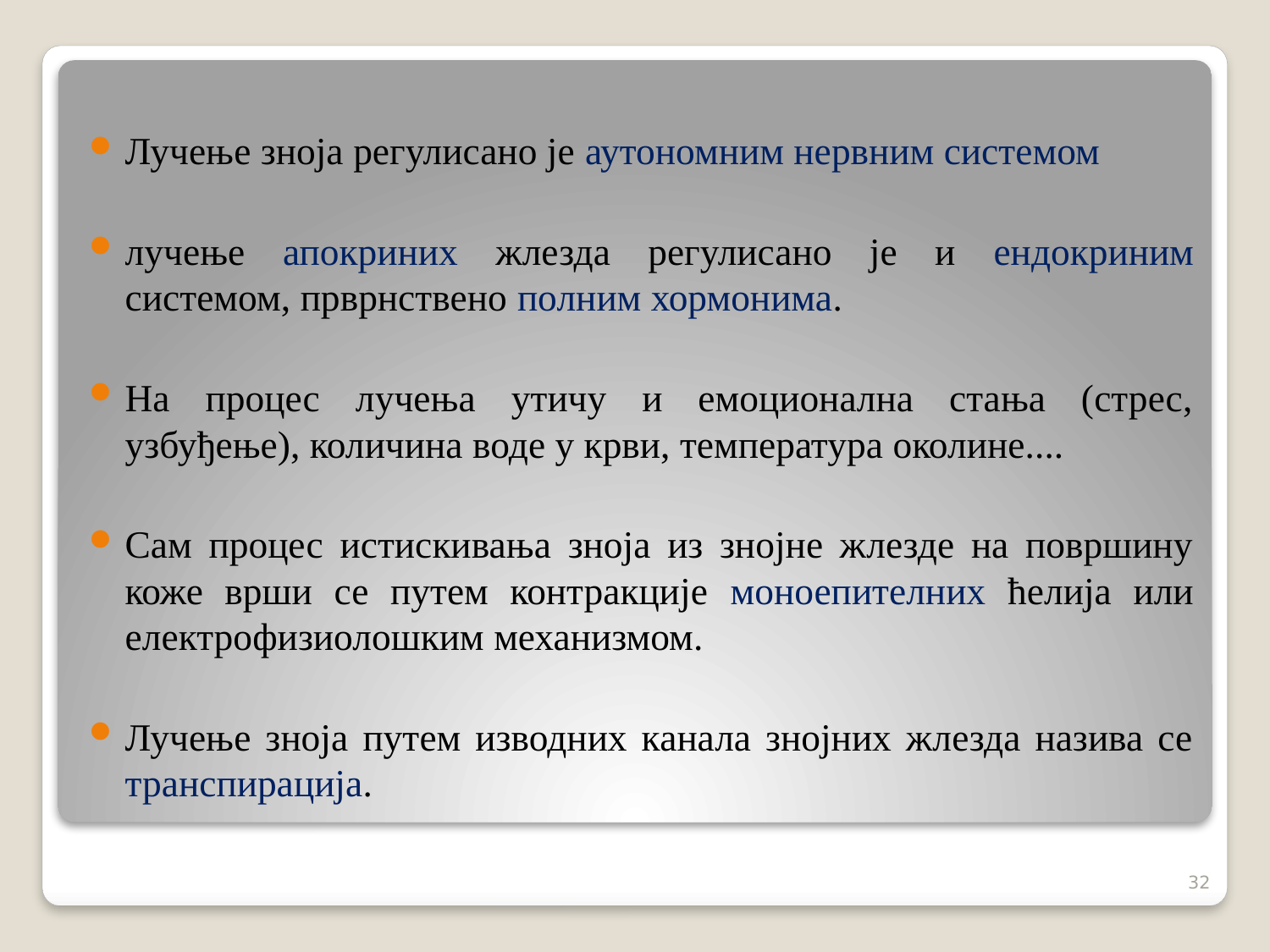

Лучење зноја регулисано је аутономним нервним системом

лучење апокриних жлезда регулисано је и ендокриним системом, прврнствено полним хормонима.

На процес лучења утичу и емоционална стања (стрес, узбуђење), количина воде у крви, температура околине....

Сам процес истискивања зноја из знојне жлезде на површину коже врши се путем контракције моноепителних ћелија или електрофизиолошким механизмом.

Лучење зноја путем изводних канала знојних жлезда назива се транспирација.

32